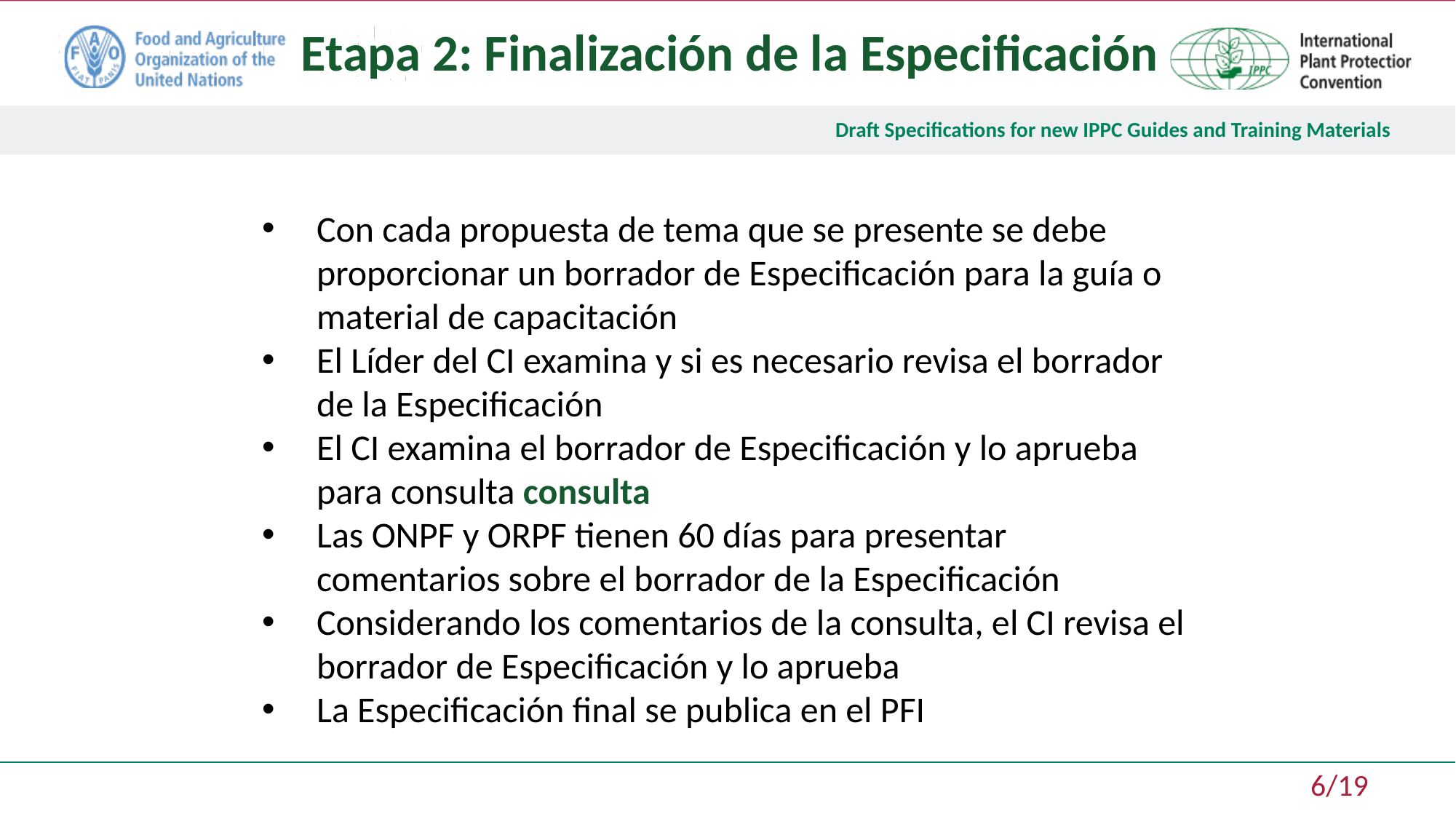

Etapa 2: Finalización de la Especificación

Con cada propuesta de tema que se presente se debe proporcionar un borrador de Especificación para la guía o material de capacitación
El Líder del CI examina y si es necesario revisa el borrador de la Especificación
El CI examina el borrador de Especificación y lo aprueba para consulta consulta
Las ONPF y ORPF tienen 60 días para presentar comentarios sobre el borrador de la Especificación
Considerando los comentarios de la consulta, el CI revisa el borrador de Especificación y lo aprueba
La Especificación final se publica en el PFI